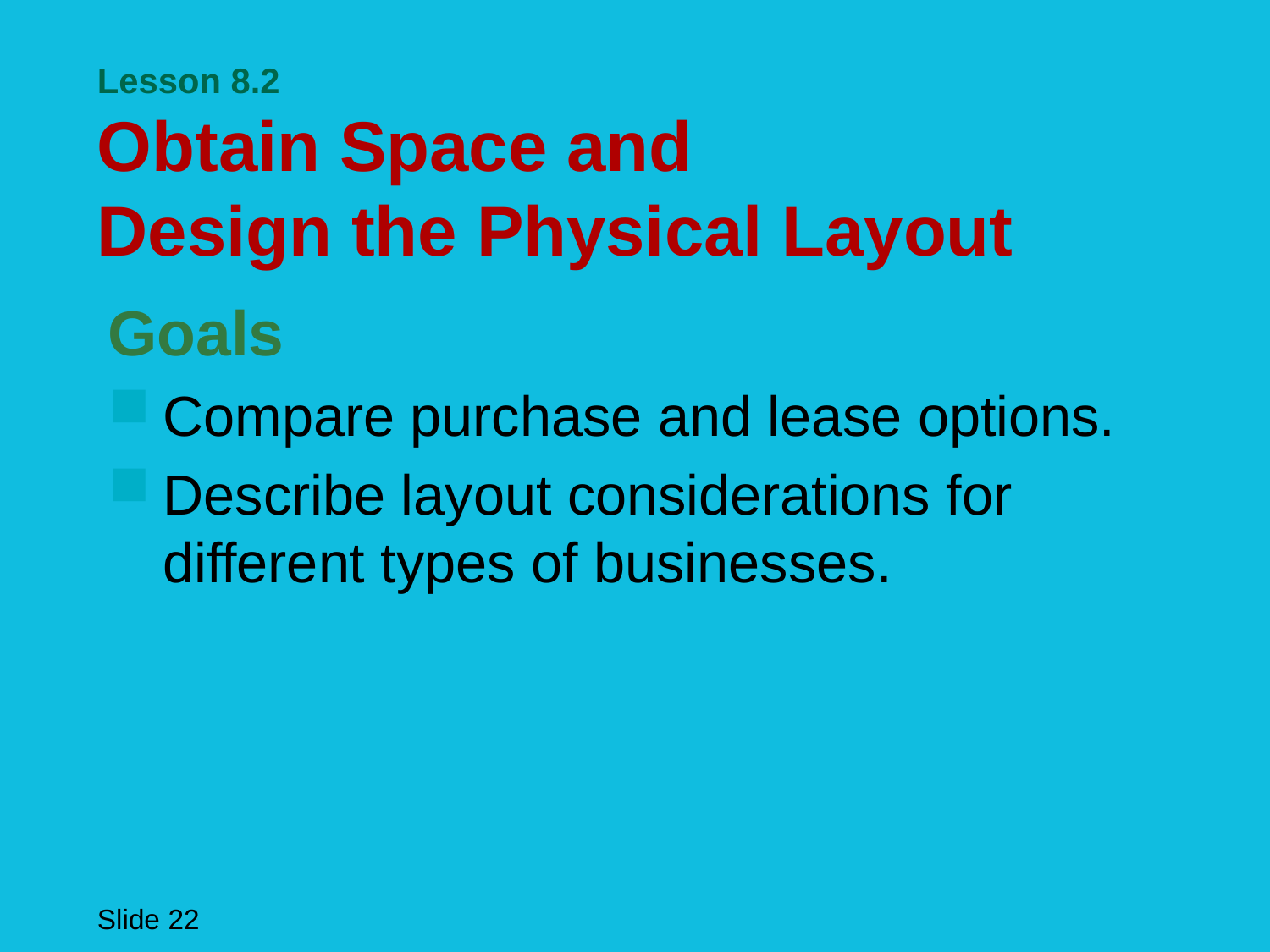

# Lesson 8.2 Obtain Space and Design the Physical Layout
Goals
Compare purchase and lease options.
Describe layout considerations for different types of businesses.
Chapter 8
Slide 22